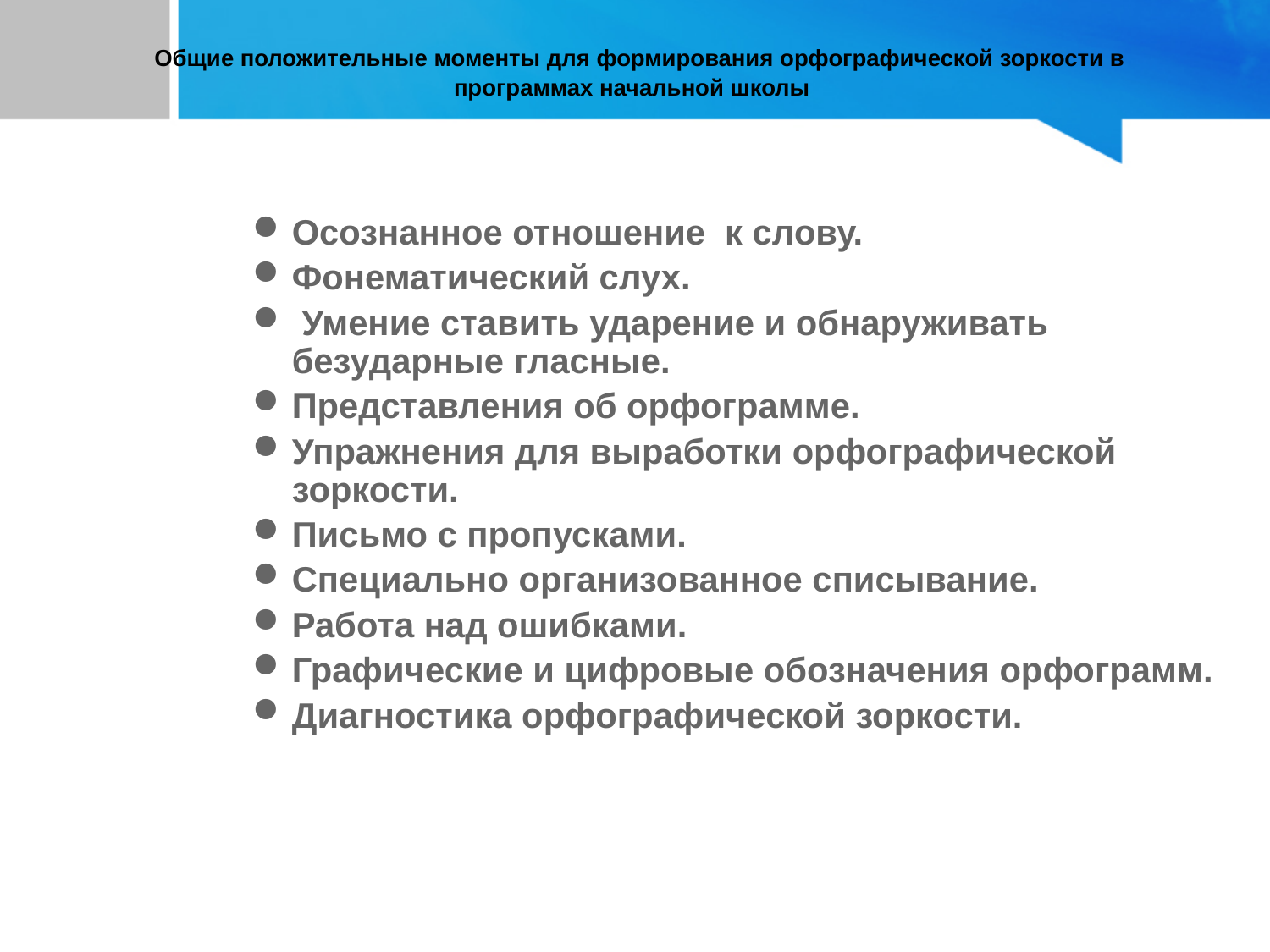

# Общие положительные моменты для формирования орфографической зоркости в программах начальной школы
Осознанное отношение  к слову.
Фонематический слух.
 Умение ставить ударение и обнаруживать безударные гласные.
Представления об орфограмме.
Упражнения для выработки орфографической зоркости.
Письмо с пропусками.
Специально организованное списывание.
Работа над ошибками.
Графические и цифровые обозначения орфограмм.
Диагностика орфографической зоркости.